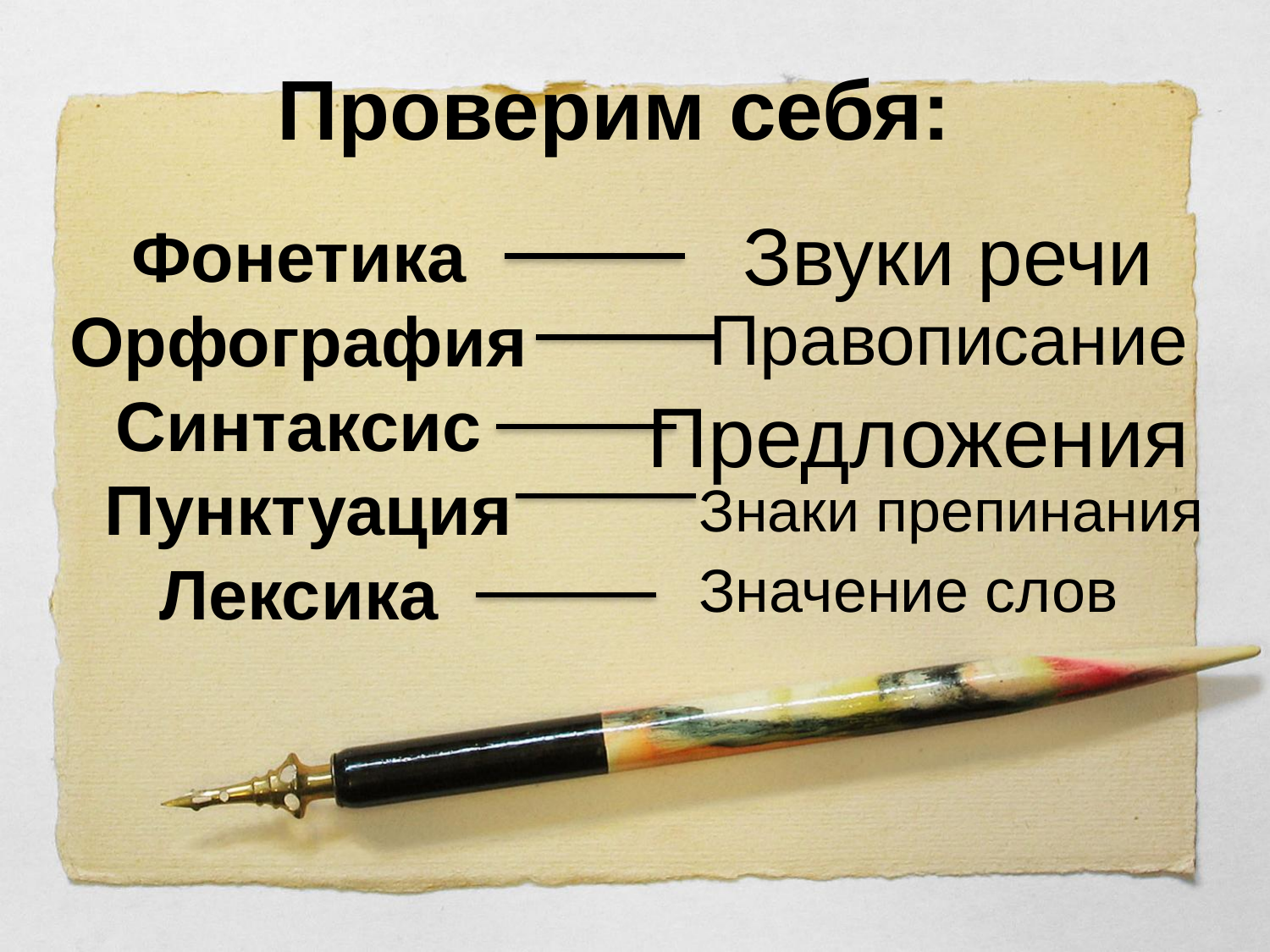

Проверим себя:
Звуки речи
Фонетика
Орфография
Синтаксис
 Пунктуация
Лексика
Правописание
  Знаки препинания
Значение слов
Предложения